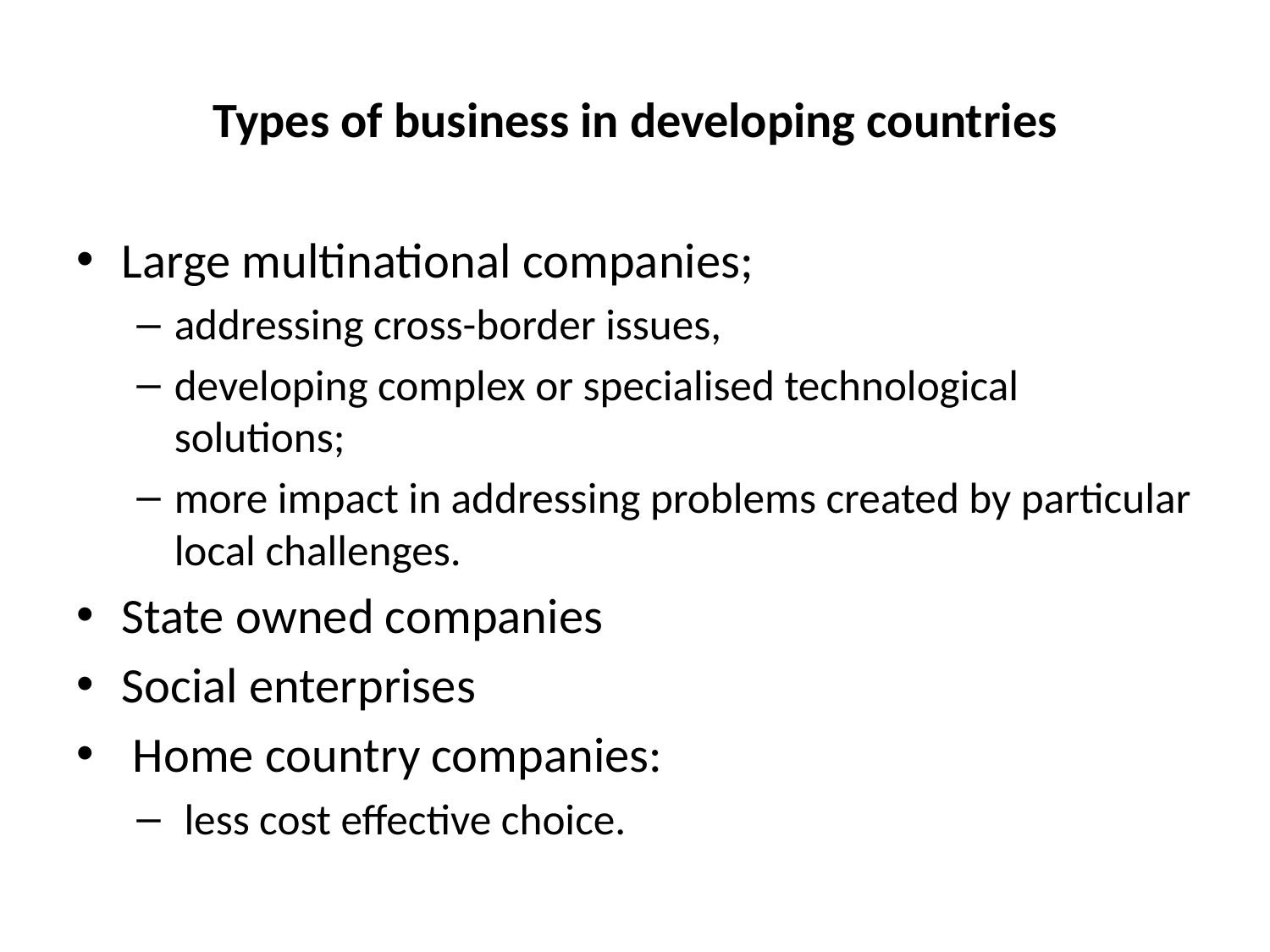

# Types of business in developing countries
Large multinational companies;
addressing cross-border issues,
developing complex or specialised technological solutions;
more impact in addressing problems created by particular local challenges.
State owned companies
Social enterprises
 Home country companies:
 less cost effective choice.